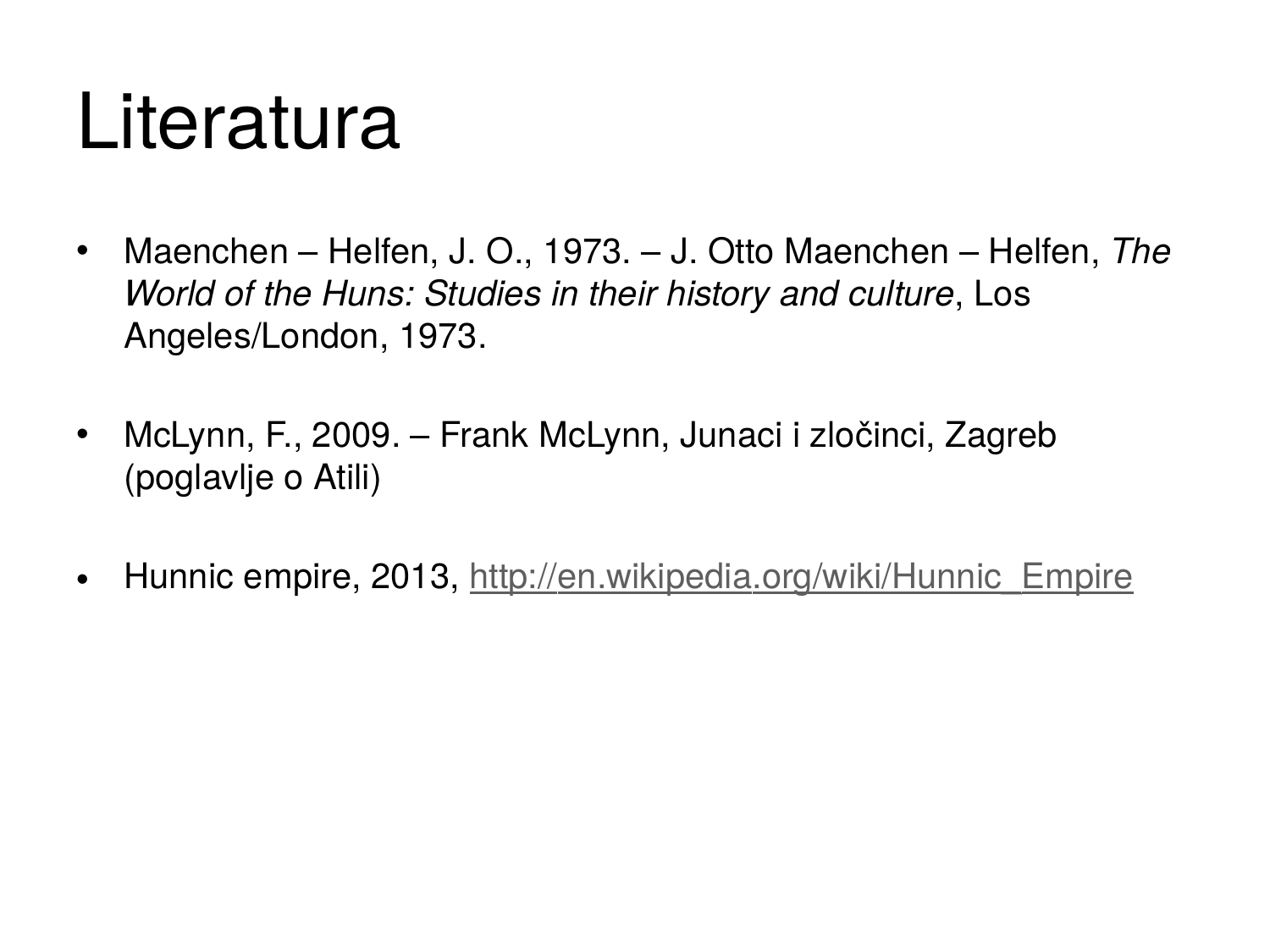

# Literatura
Maenchen – Helfen, J. O., 1973. – J. Otto Maenchen – Helfen, The World of the Huns: Studies in their history and culture, Los Angeles/London, 1973.

McLynn, F., 2009. – Frank McLynn, Junaci i zločinci, Zagreb (poglavlje o Atili)

Hunnic empire, 2013, http://en.wikipedia.org/wiki/Hunnic_Empire